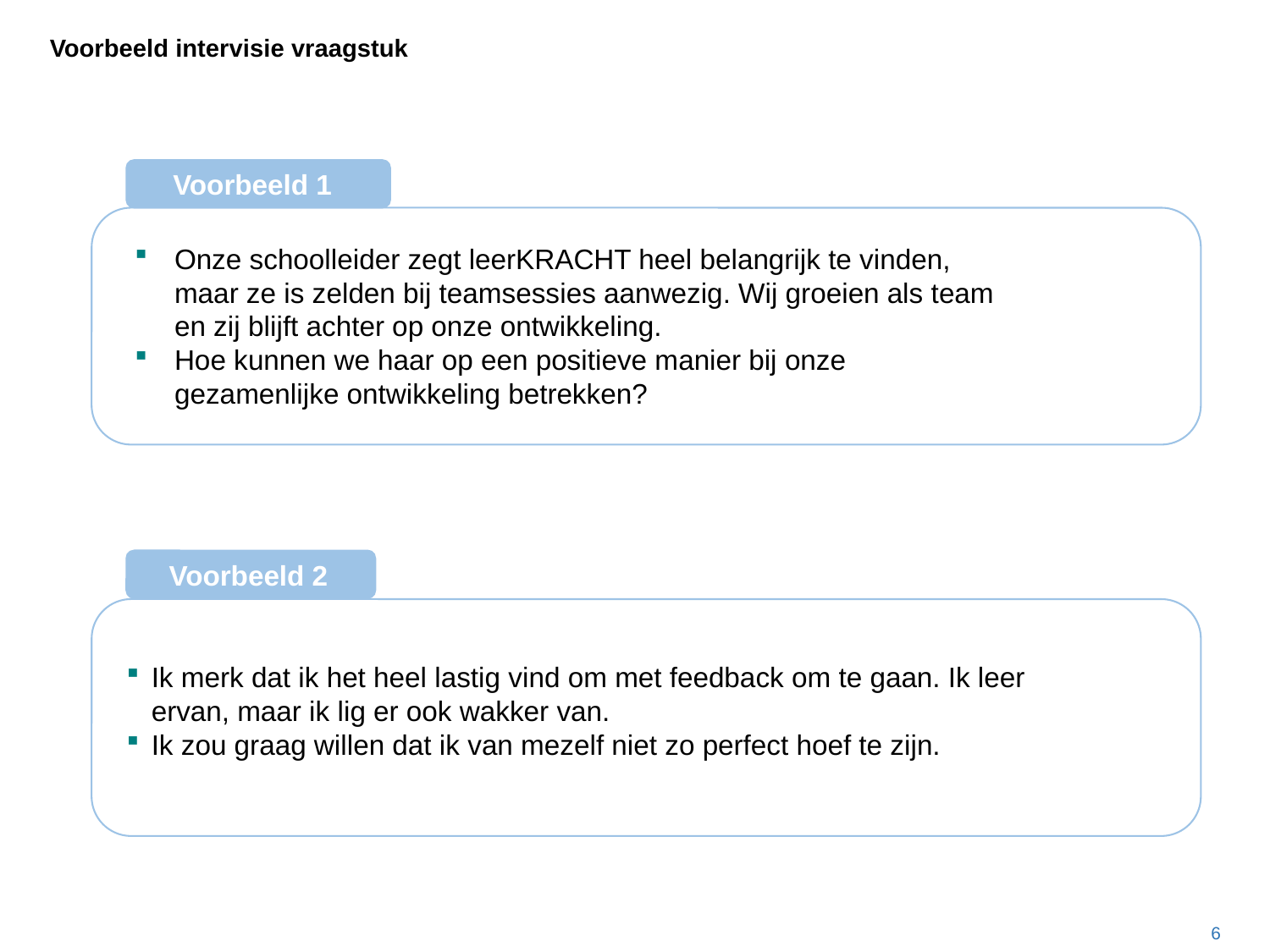

# Voorbeeld intervisie vraagstuk

Voorbeeld 1

Onze schoolleider zegt leerKRACHT heel belangrijk te vinden, maar ze is zelden bij teamsessies aanwezig. Wij groeien als team en zij blijft achter op onze ontwikkeling.
Hoe kunnen we haar op een positieve manier bij onze gezamenlijke ontwikkeling betrekken?

Voorbeeld 2

Ik merk dat ik het heel lastig vind om met feedback om te gaan. Ik leer ervan, maar ik lig er ook wakker van.
Ik zou graag willen dat ik van mezelf niet zo perfect hoef te zijn.
6